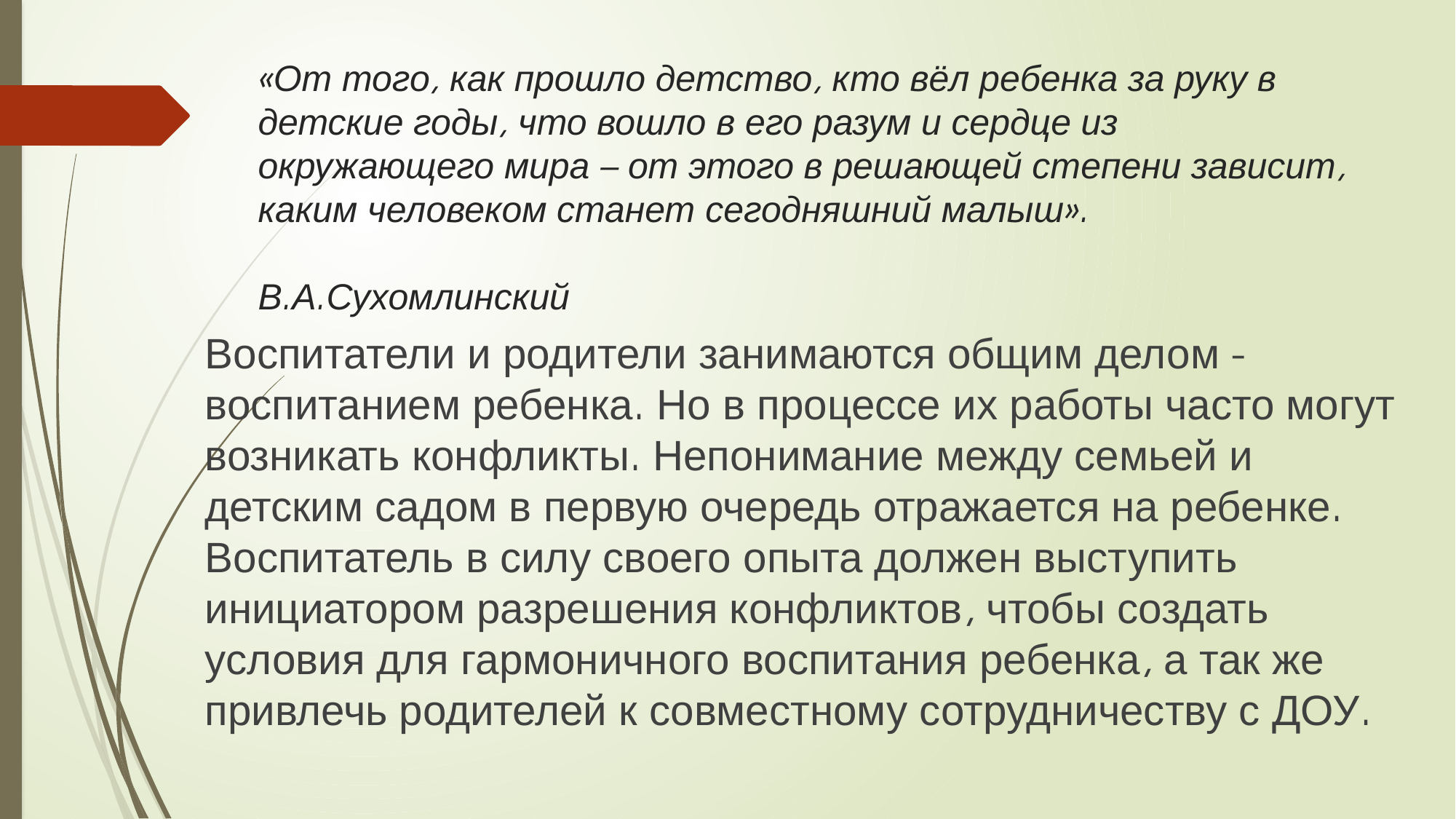

# «От того, как прошло детство, кто вёл ребенка за руку в детские годы, что вошло в его разум и сердце из окружающего мира – от этого в решающей степени зависит, каким человеком станет сегодняшний малыш». В.А.Сухомлинский
Воспитатели и родители занимаются общим делом - воспитанием ребенка. Но в процессе их работы часто могут возникать конфликты. Непонимание между семьей и детским садом в первую очередь отражается на ребенке. Воспитатель в силу своего опыта должен выступить инициатором разрешения конфликтов, чтобы создать условия для гармоничного воспитания ребенка, а так же привлечь родителей к совместному сотрудничеству с ДОУ.